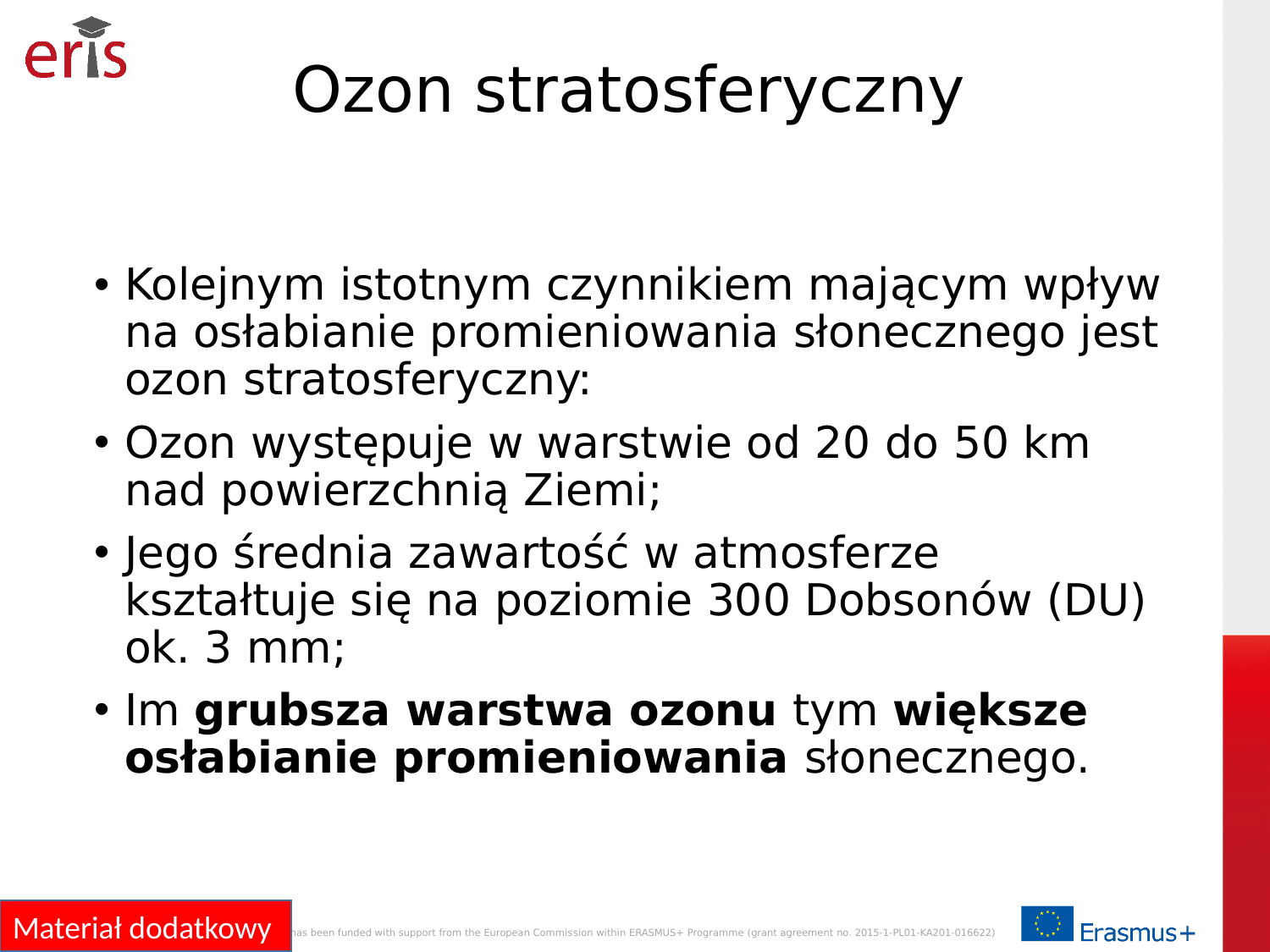

# Ozon stratosferyczny

Kolejnym istotnym czynnikiem mającym wpływ na osłabianie promieniowania słonecznego jest ozon stratosferyczny:
Ozon występuje w warstwie od 20 do 50 km nad powierzchnią Ziemi;
Jego średnia zawartość w atmosferze kształtuje się na poziomie 300 Dobsonów (DU) ok. 3 mm;
Im grubsza warstwa ozonu tym większe osłabianie promieniowania słonecznego.

Materiał dodatkowy